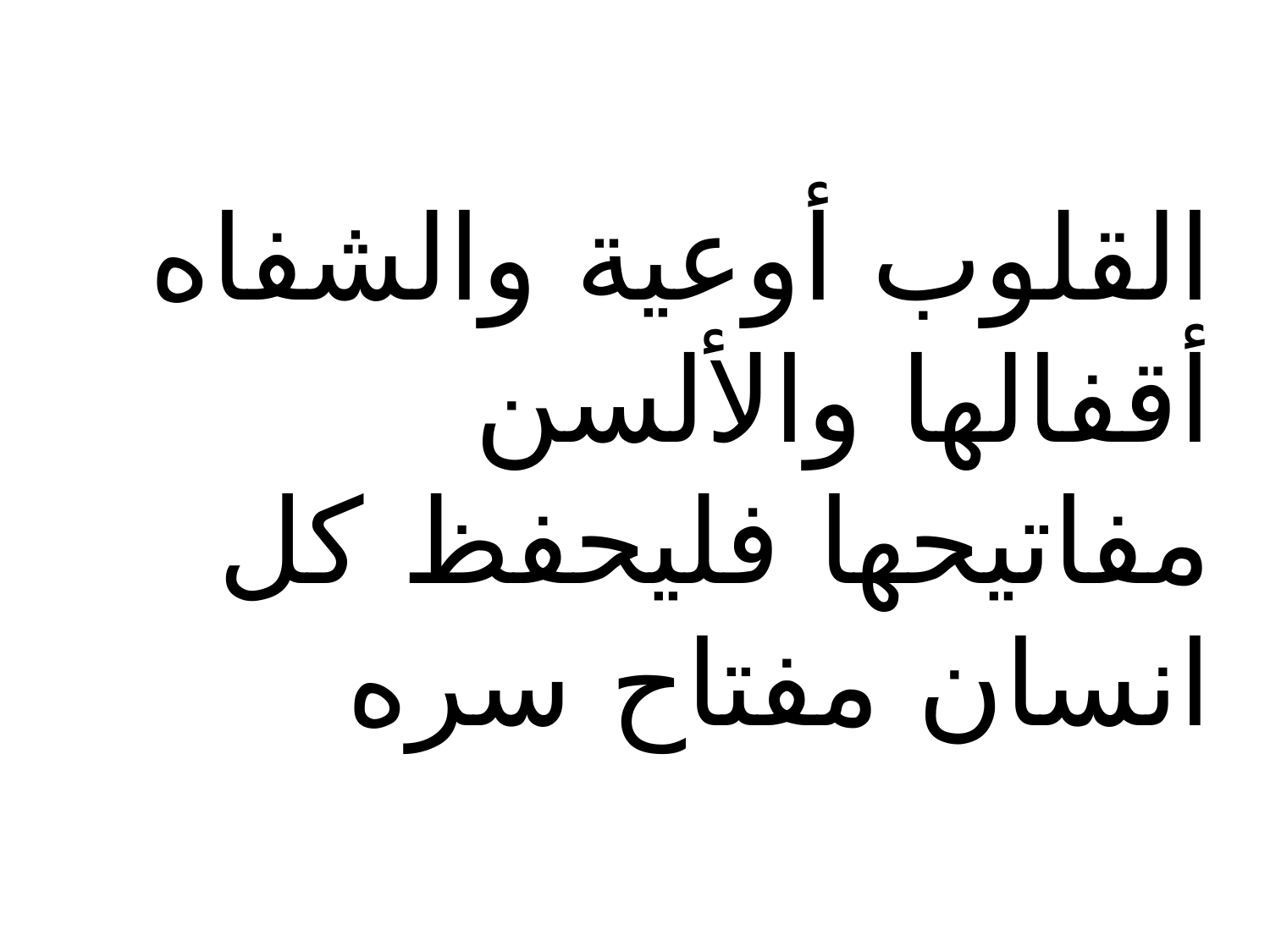

#
القلوب أوعية والشفاه أقفالها والألسن مفاتيحها فليحفظ كل انسان مفتاح سره